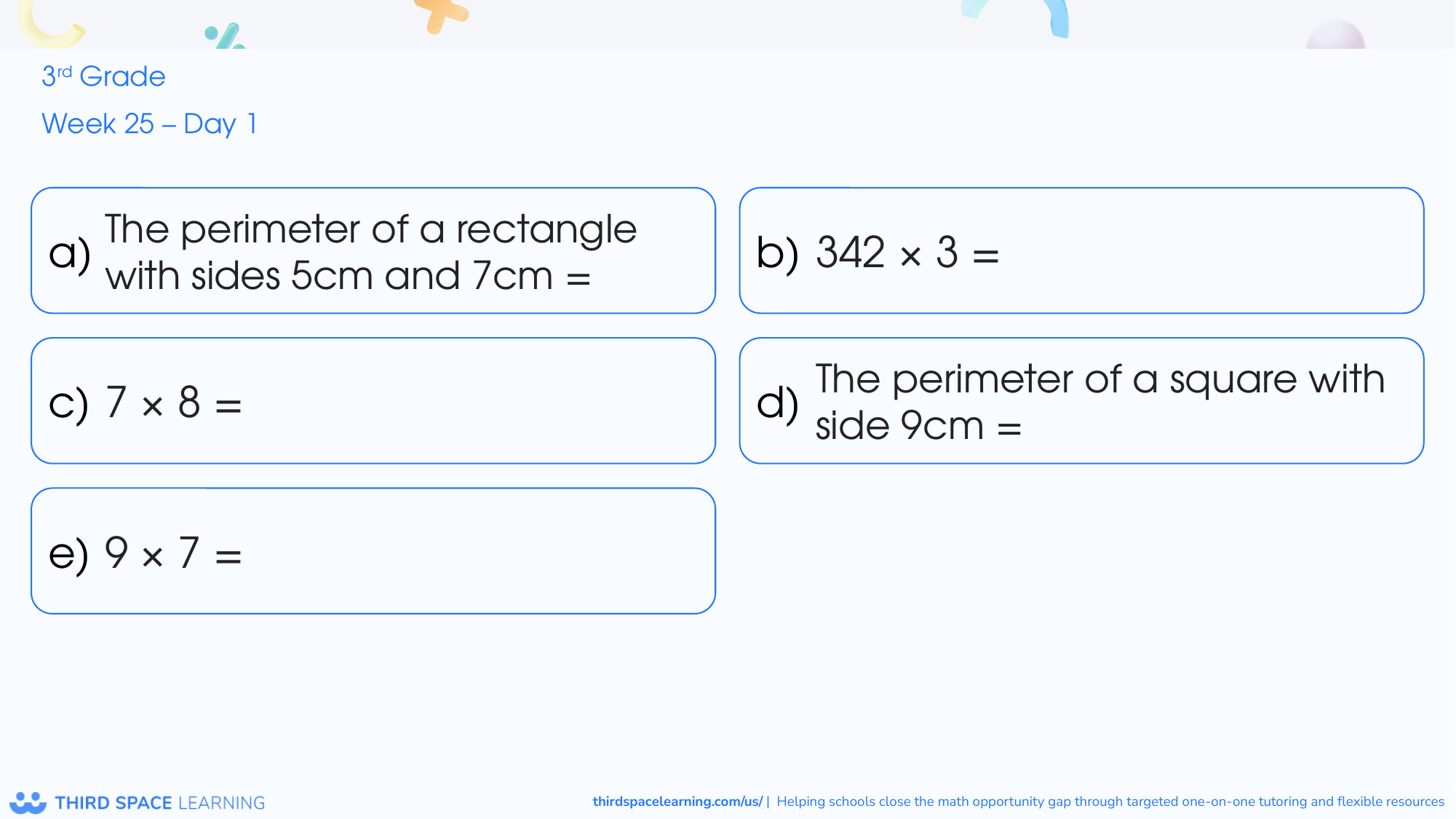

3rd Grade
Week 25 – Day 1
The perimeter of a rectangle with sides 5cm and 7cm =
342 × 3 =
7 × 8 =
The perimeter of a square with side 9cm =
9 × 7 =